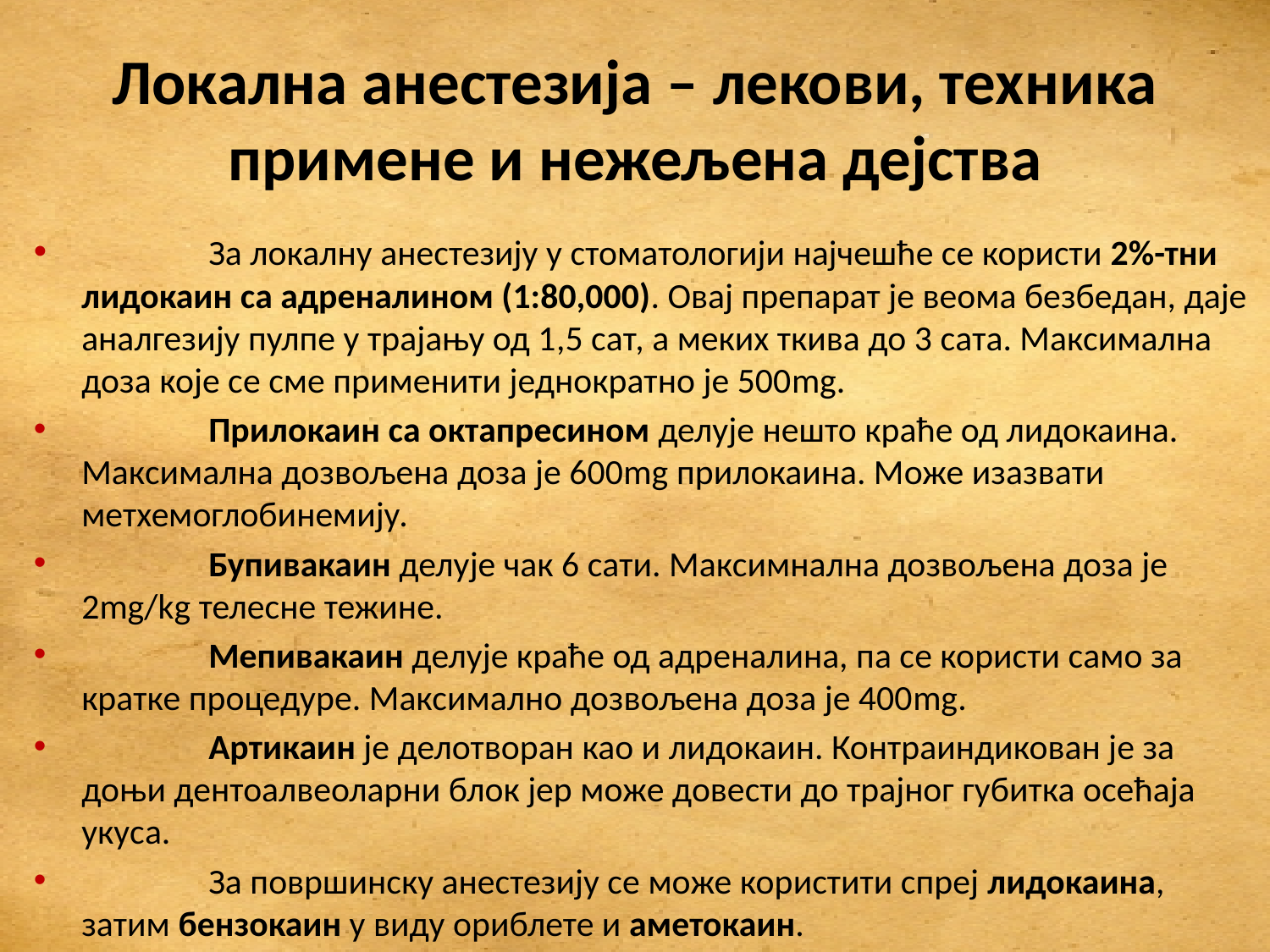

# Локална анестезија – лекови, техника примене и нежељена дејства
	За локалну анестезију у стоматологији најчешће се користи 2%-тни лидокаин са адреналином (1:80,000). Овај препарат је веома безбедан, даје аналгезију пулпе у трајању од 1,5 сат, а меких ткива до 3 сата. Максимална доза које се сме применити једнократно је 500mg.
	Прилокаин са октапресином делује нешто краће од лидокаина. Максимална дозвољена доза је 600mg прилокаина. Може изазвати метхемоглобинемију.
	Бупивакаин делује чак 6 сати. Максимнална дозвољена доза је 2mg/kg телесне тежине.
	Мепивакаин делује краће од адреналина, па се користи само за кратке процедуре. Максимално дозвољена доза је 400mg.
	Артикаин је делотворан као и лидокаин. Контраиндикован је за доњи дентоалвеоларни блок јер може довести до трајног губитка осећаја укуса.
	За површинску анестезију се може користити спреј лидокаина, затим бензокаин у виду ориблете и аметокаин.